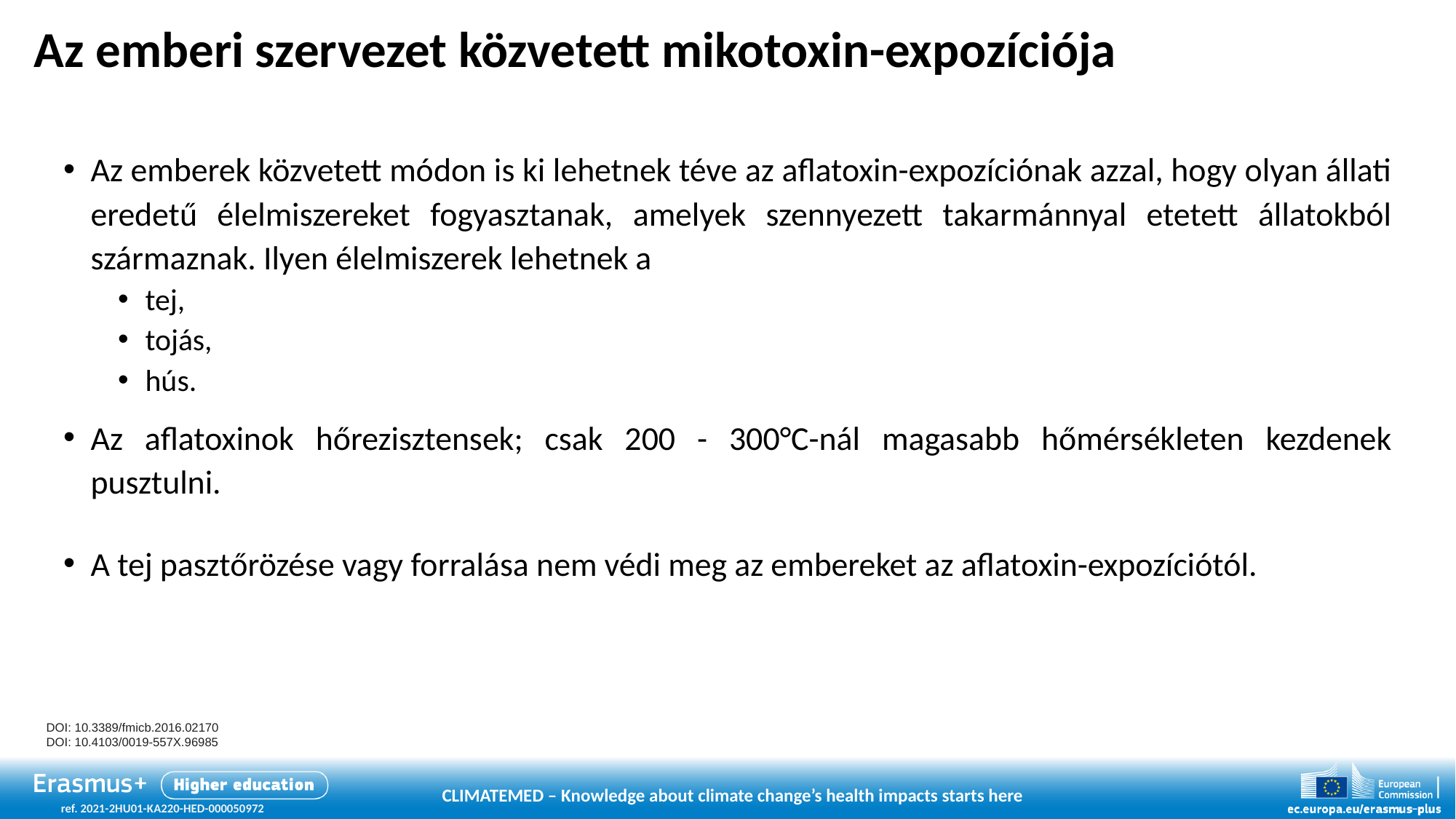

# Az emberi szervezet közvetett mikotoxin-expozíciója
Az emberek közvetett módon is ki lehetnek téve az aflatoxin-expozíciónak azzal, hogy olyan állati eredetű élelmiszereket fogyasztanak, amelyek szennyezett takarmánnyal etetett állatokból származnak. Ilyen élelmiszerek lehetnek a
tej,
tojás,
hús.
Az aflatoxinok hőrezisztensek; csak 200 - 300°C-nál magasabb hőmérsékleten kezdenek pusztulni.
A tej pasztőrözése vagy forralása nem védi meg az embereket az aflatoxin-expozíciótól.
DOI: 10.3389/fmicb.2016.02170
DOI: 10.4103/0019-557X.96985